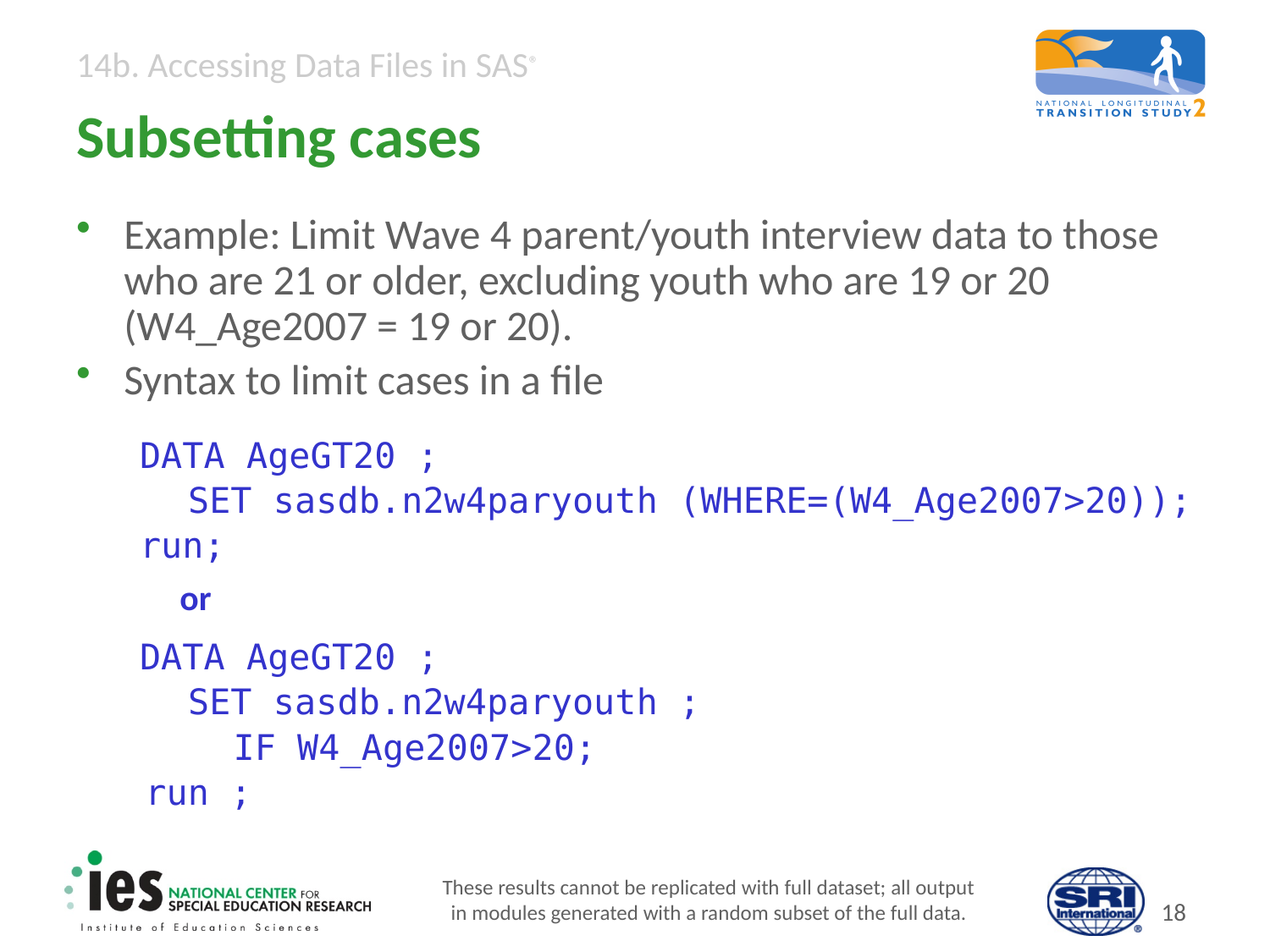

# Subsetting cases
Example: Limit Wave 4 parent/youth interview data to those who are 21 or older, excluding youth who are 19 or 20 (W4_Age2007 = 19 or 20).
Syntax to limit cases in a file

DATA AgeGT20 ;
	   SET sasdb.n2w4paryouth (WHERE=(W4_Age2007>20));
run;
    or
DATA AgeGT20 ;
 	   SET sasdb.n2w4paryouth ;
    IF W4_Age2007>20;
	 run ;
These results cannot be replicated with full dataset; all output
in modules generated with a random subset of the full data.
18